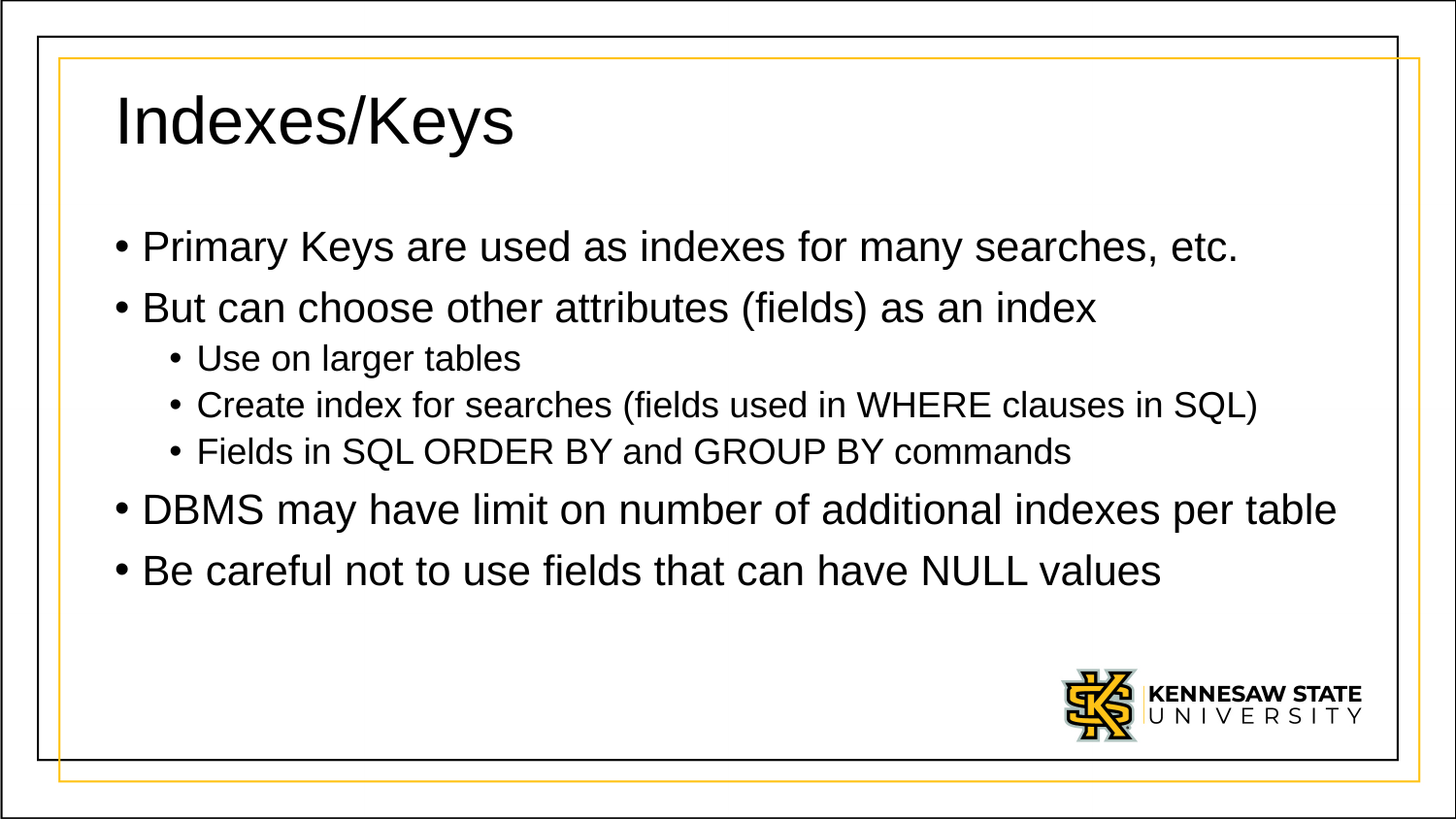

# Indexes/Keys
Primary Keys are used as indexes for many searches, etc.
But can choose other attributes (fields) as an index
Use on larger tables
Create index for searches (fields used in WHERE clauses in SQL)
Fields in SQL ORDER BY and GROUP BY commands
DBMS may have limit on number of additional indexes per table
Be careful not to use fields that can have NULL values